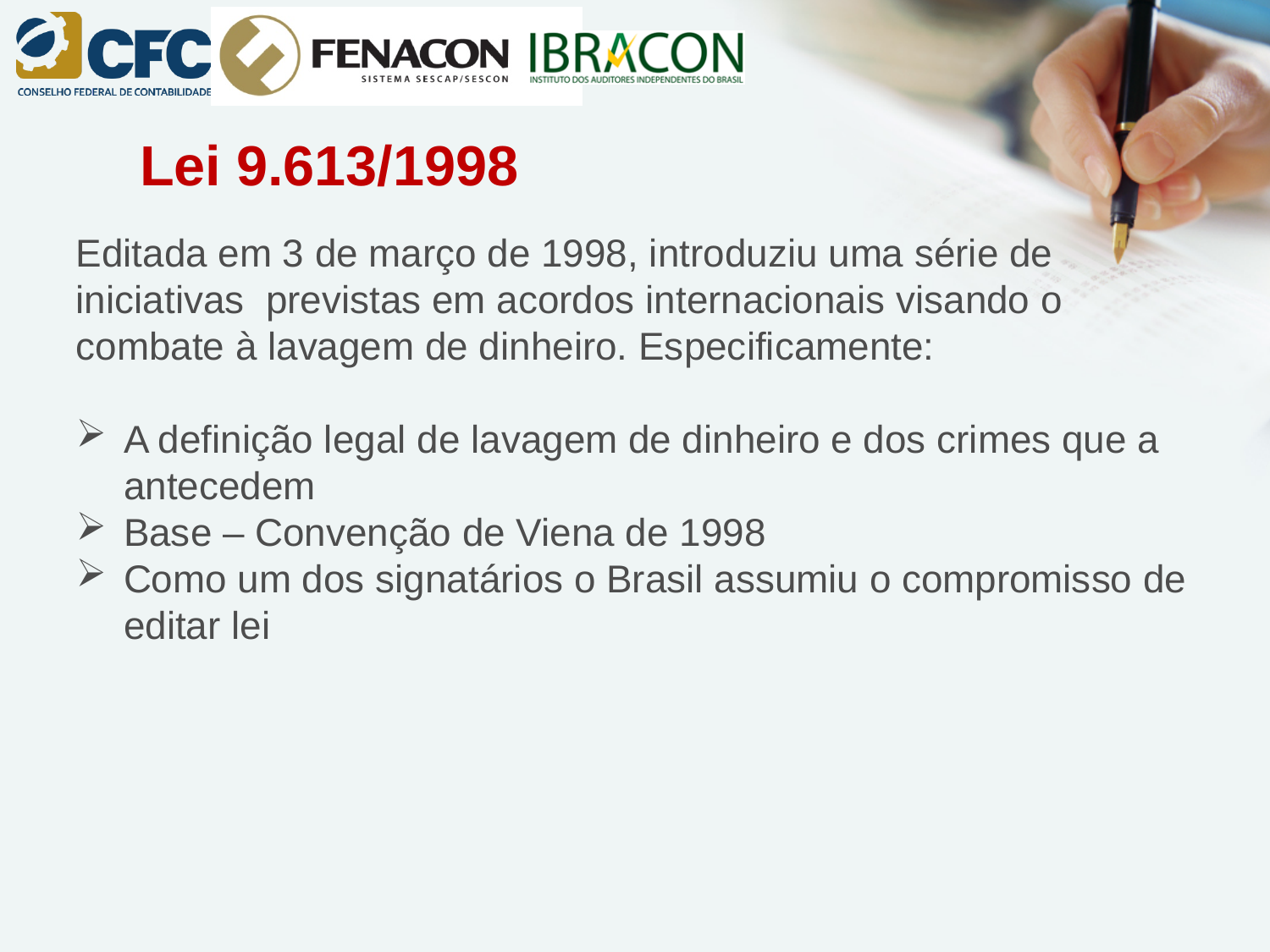

# Lei 9.613/1998
Editada em 3 de março de 1998, introduziu uma série de iniciativas  previstas em acordos internacionais visando o combate à lavagem de dinheiro. Especificamente:

A definição legal de lavagem de dinheiro e dos crimes que a antecedem
Base – Convenção de Viena de 1998
Como um dos signatários o Brasil assumiu o compromisso de editar lei